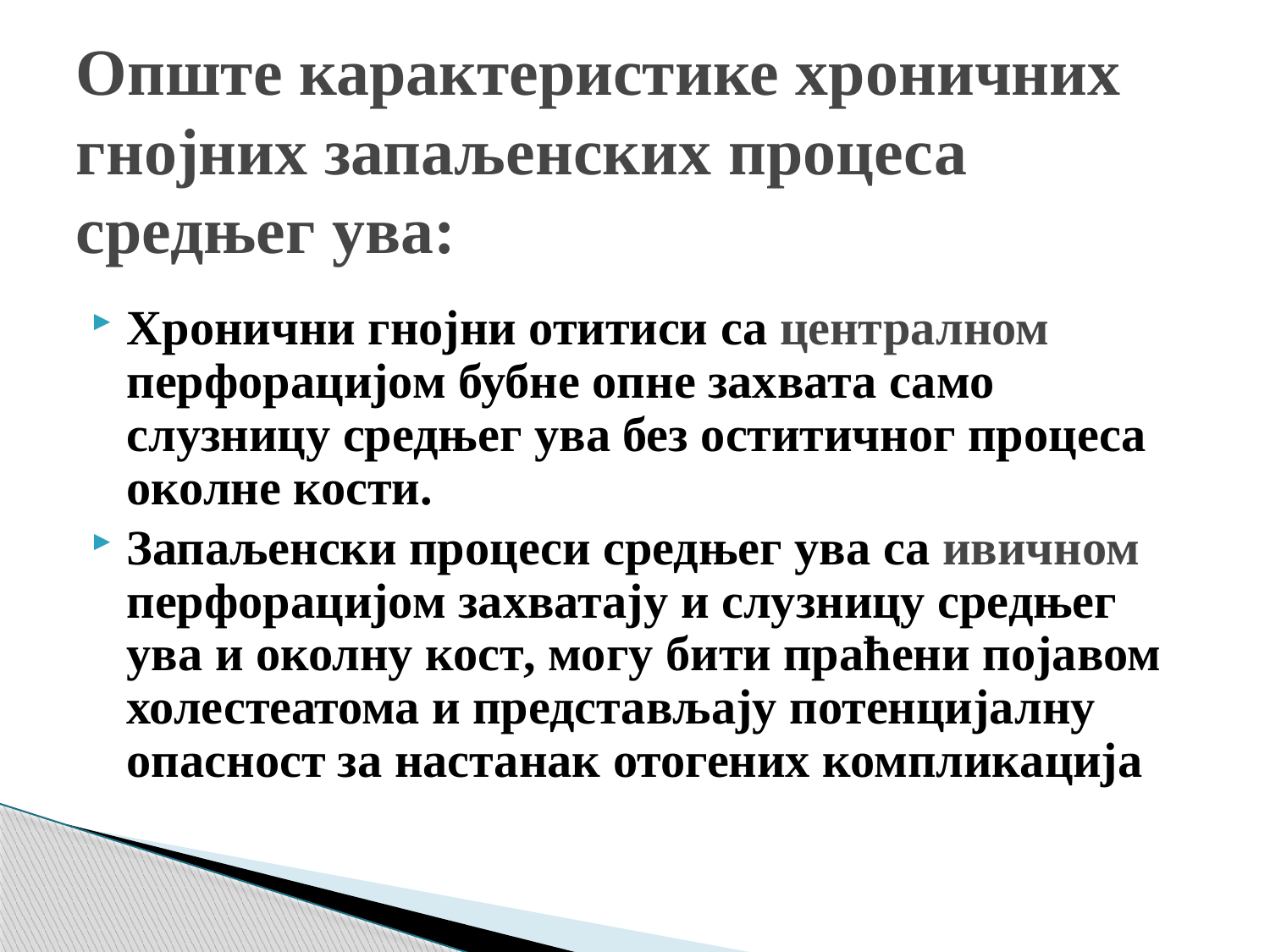

# Опште карактеристике хроничних гнојних запаљенских процеса средњег ува:
Хронични гнојни отитиси са централном перфорацијом бубне опне захвата само слузницу средњег ува без оститичног процеса околне кости.
Запаљенски процеси средњег ува са ивичном перфорацијом захватају и слузницу средњег ува и околну кост, могу бити праћени појавом холестеатома и представљају потенцијалну опасност за настанак отогених компликација